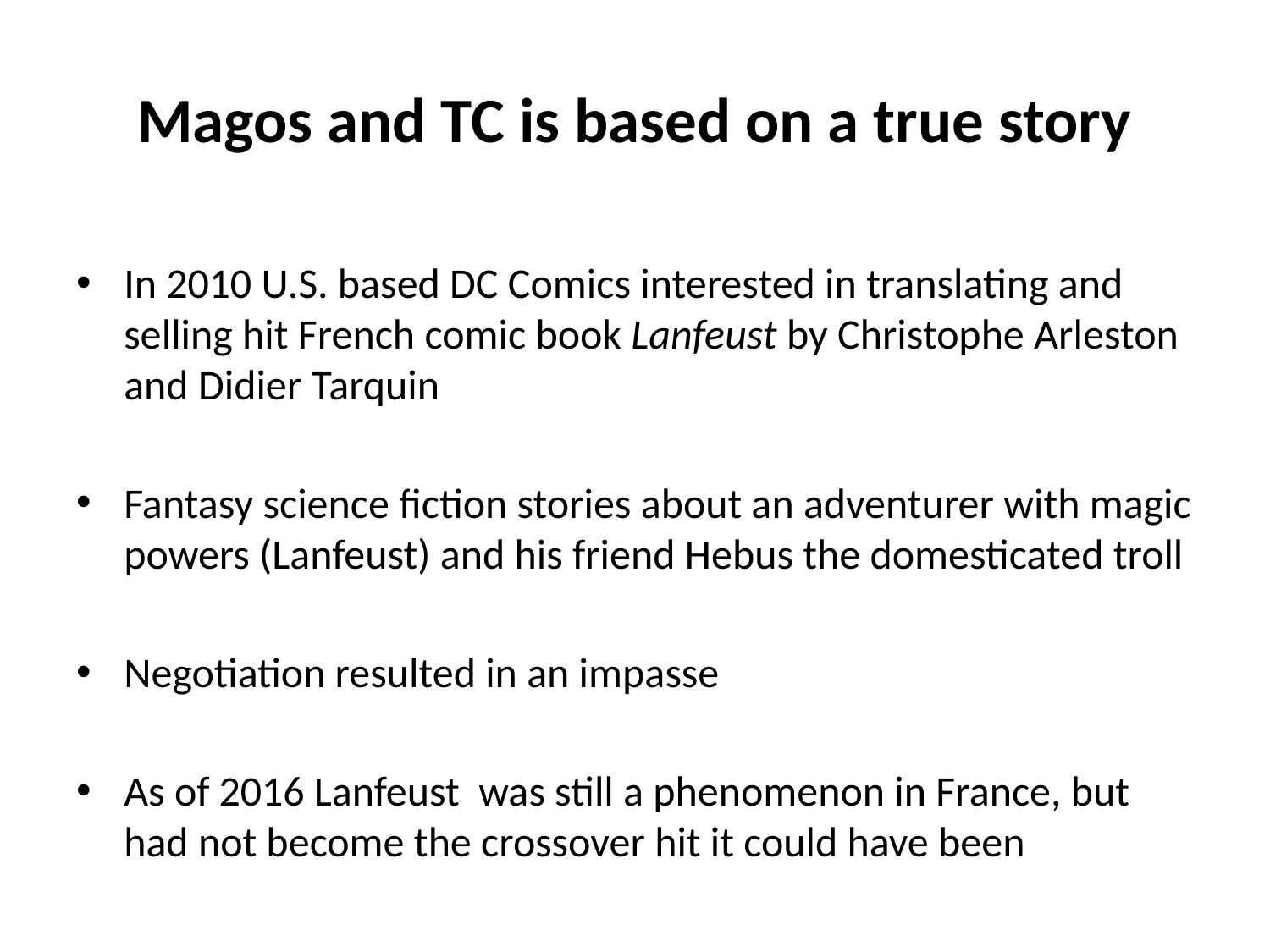

# Magos and TC is based on a true story
In 2010 U.S. based DC Comics interested in translating and selling hit French comic book Lanfeust by Christophe Arleston and Didier Tarquin

Fantasy science fiction stories about an adventurer with magic powers (Lanfeust) and his friend Hebus the domesticated troll

Negotiation resulted in an impasse

As of 2016 Lanfeust  was still a phenomenon in France, but had not become the crossover hit it could have been